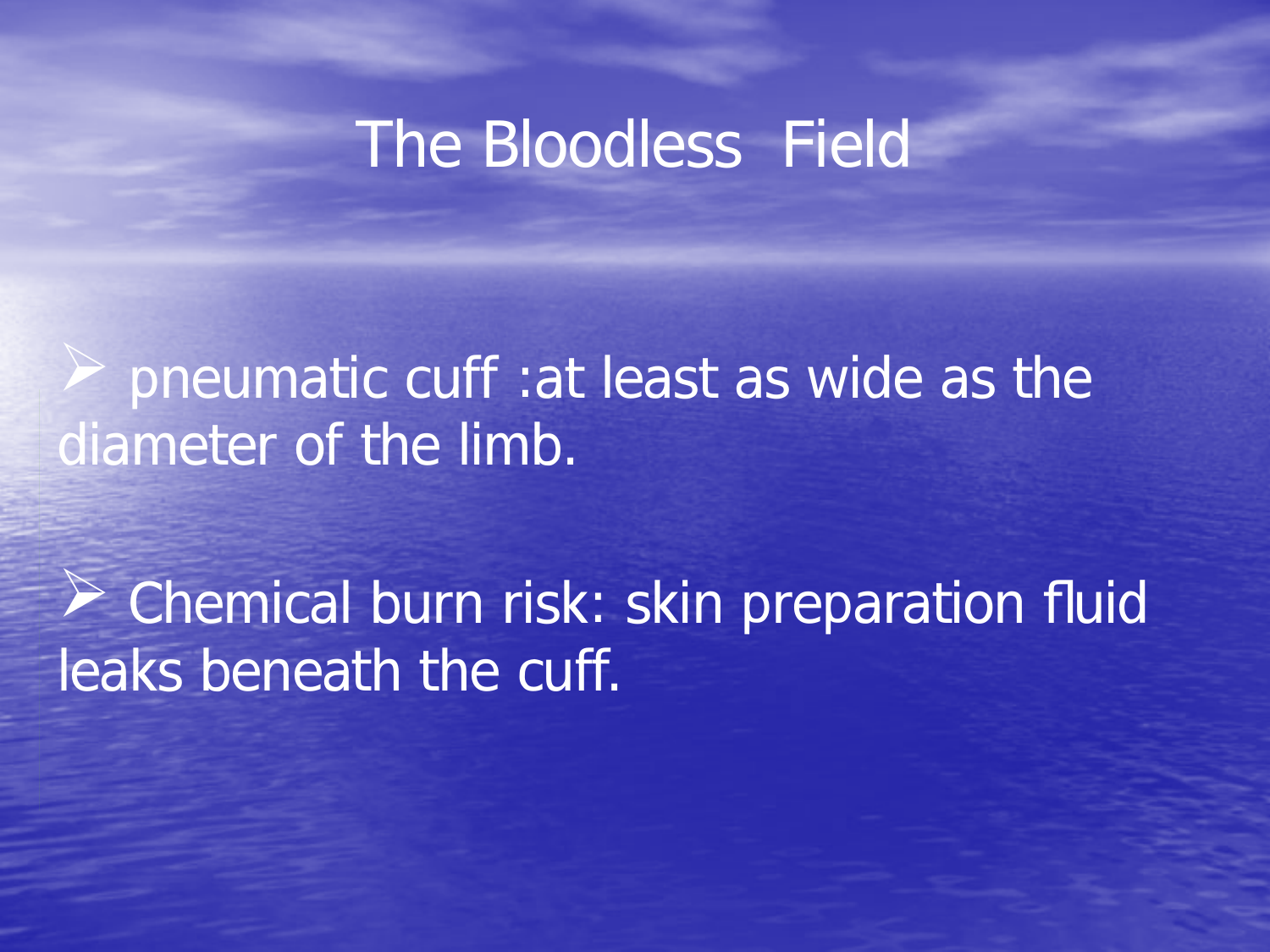

# The Bloodless  Field

 pneumatic cuff :at least as wide as the diameter of the limb.

 Chemical burn risk: skin preparation fluid leaks beneath the cuff.